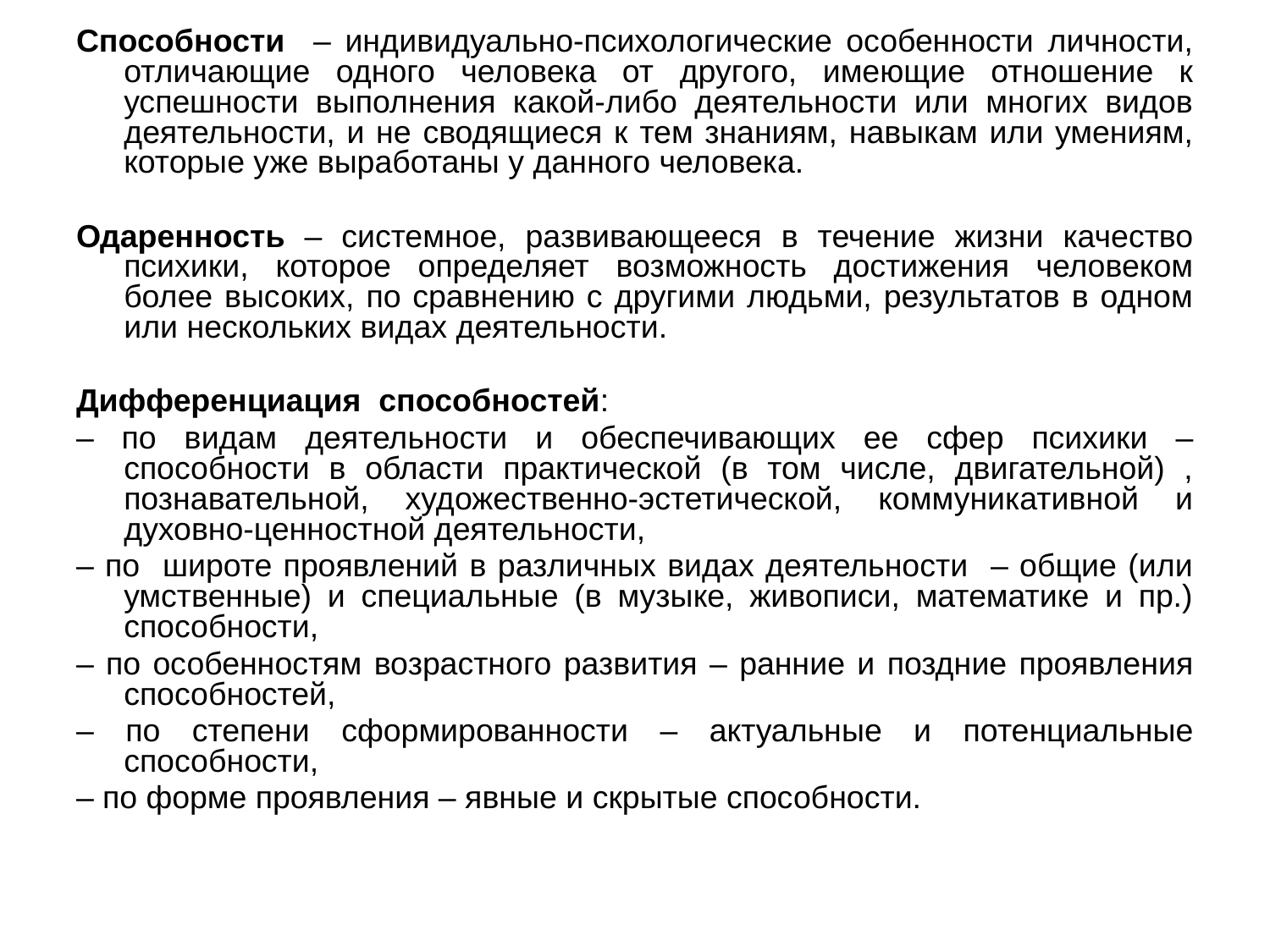

Способности  – индивидуально-психологические особенности личности, отличающие одного человека от другого, имеющие отношение к успешности выполнения какой-либо деятельности или многих видов деятельности, и не сводящиеся к тем знаниям, навыкам или умениям, которые уже выработаны у данного человека.

Одаренность – системное, развивающееся в течение жизни качество психики, которое определяет возможность достижения человеком более высоких, по сравнению с другими людьми, результатов в одном или нескольких видах деятельности.

Дифференциация  способностей:
– по видам деятельности и обеспечивающих ее сфер психики – способности в области практической (в том числе, двигательной) , познавательной, художественно-эстетической, коммуникативной и духовно-ценностной деятельности,
– по  широте проявлений в различных видах деятельности  – общие (или умственные) и специальные (в музыке, живописи, математике и пр.) способности,
– по особенностям возрастного развития – ранние и поздние проявления способностей,
– по степени сформированности – актуальные и потенциальные способности,
– по форме проявления – явные и скрытые способности.